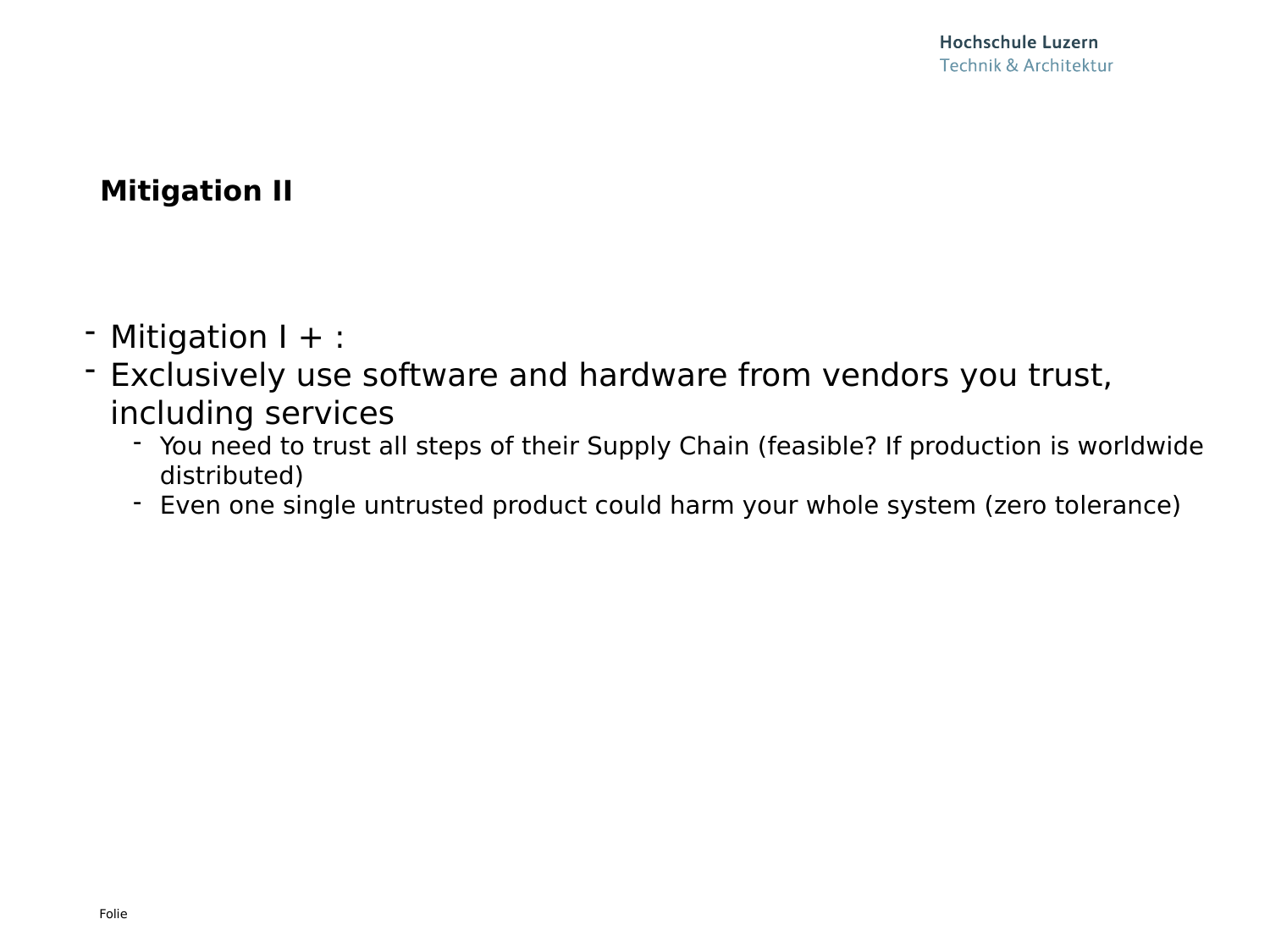

# Mitigation II
Mitigation I + :
Exclusively use software and hardware from vendors you trust, including services
You need to trust all steps of their Supply Chain (feasible? If production is worldwide distributed)
Even one single untrusted product could harm your whole system (zero tolerance)